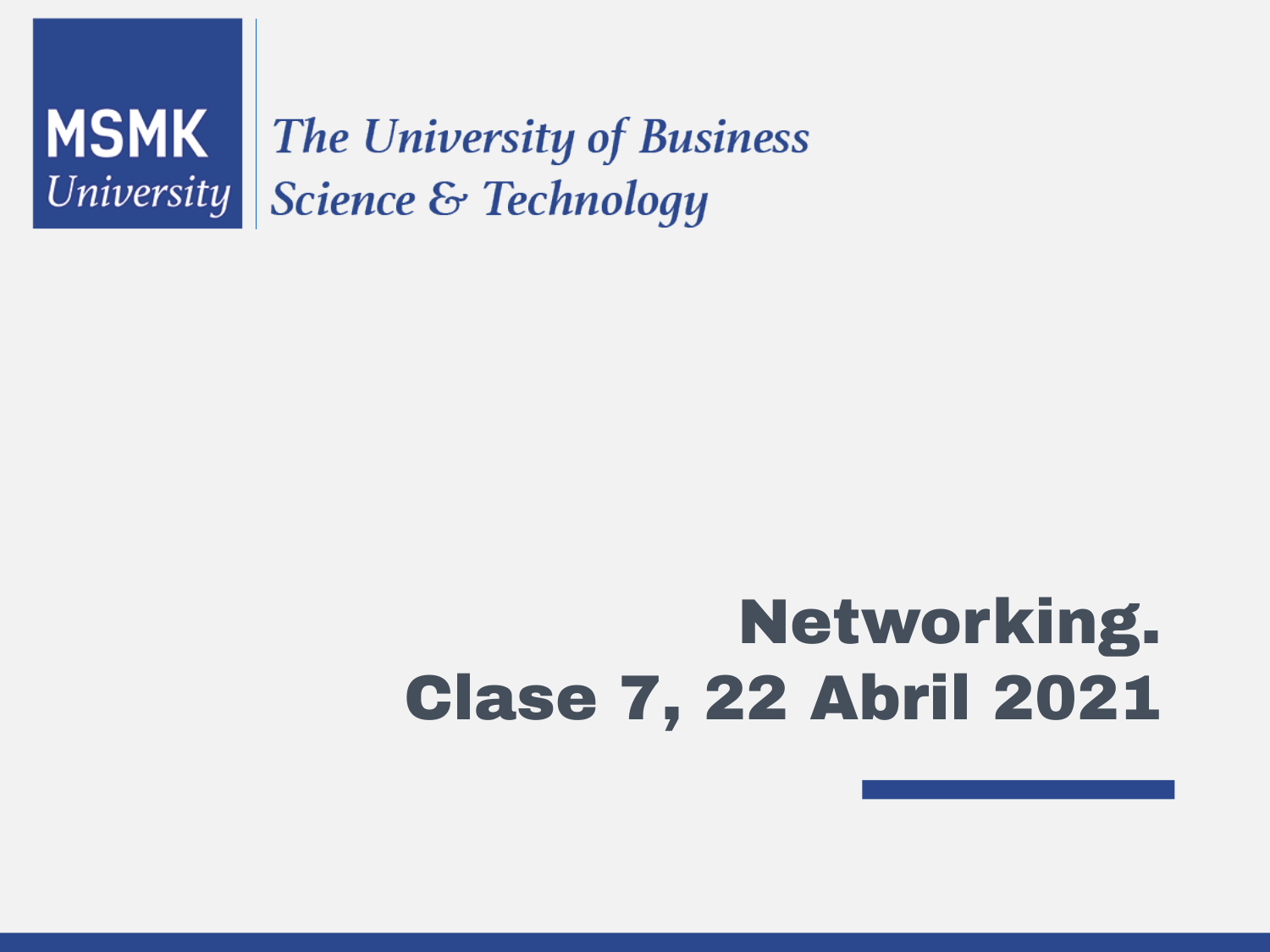

# Networking. Clase 7, 22 Abril 2021